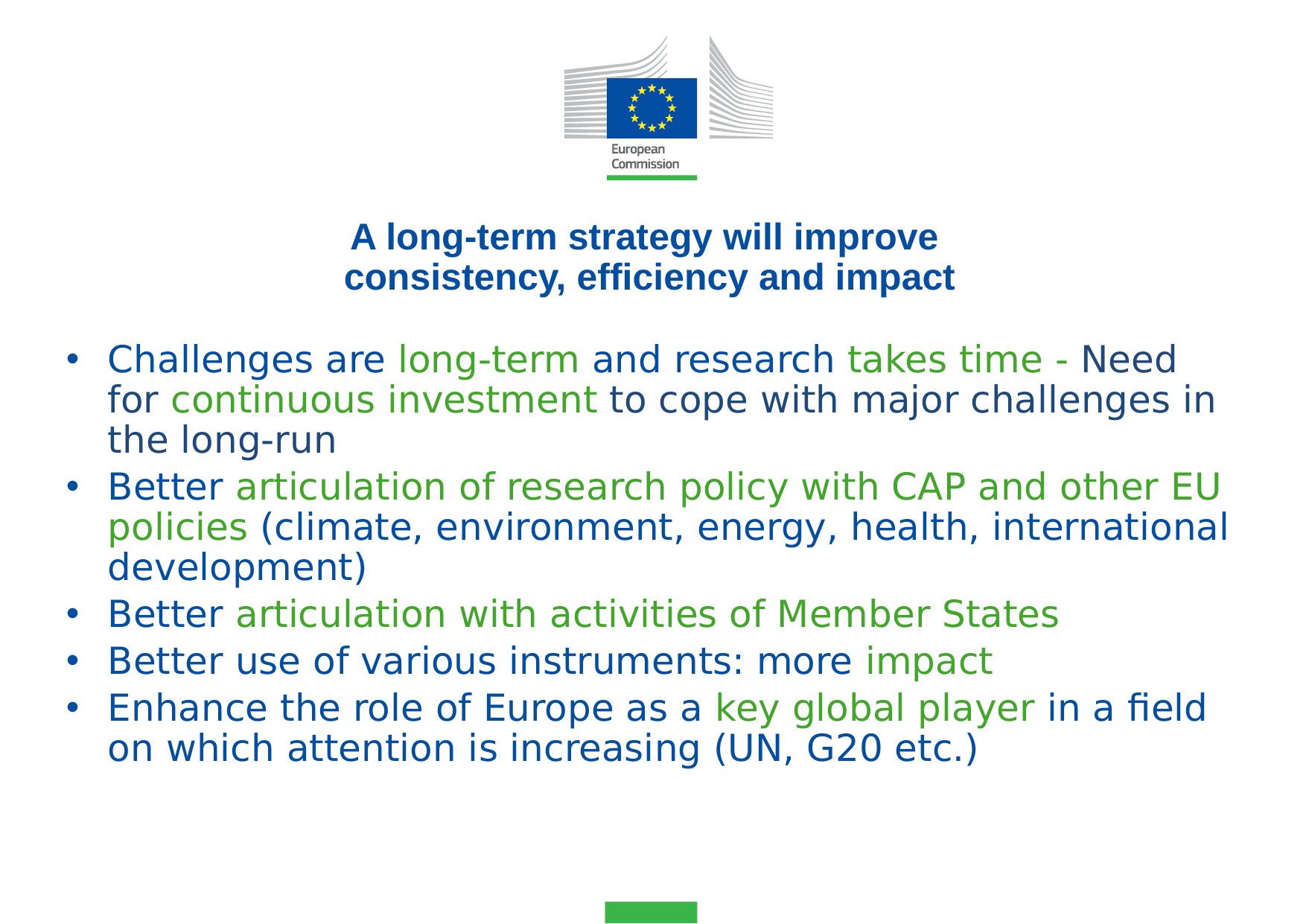

# A long-term strategy will improve consistency, efficiency and impact
Challenges are long-term and research takes time - Need for continuous investment to cope with major challenges in the long-run
Better articulation of research policy with CAP and other EU policies (climate, environment, energy, health, international development)
Better articulation with activities of Member States
Better use of various instruments: more impact
Enhance the role of Europe as a key global player in a field on which attention is increasing (UN, G20 etc.)